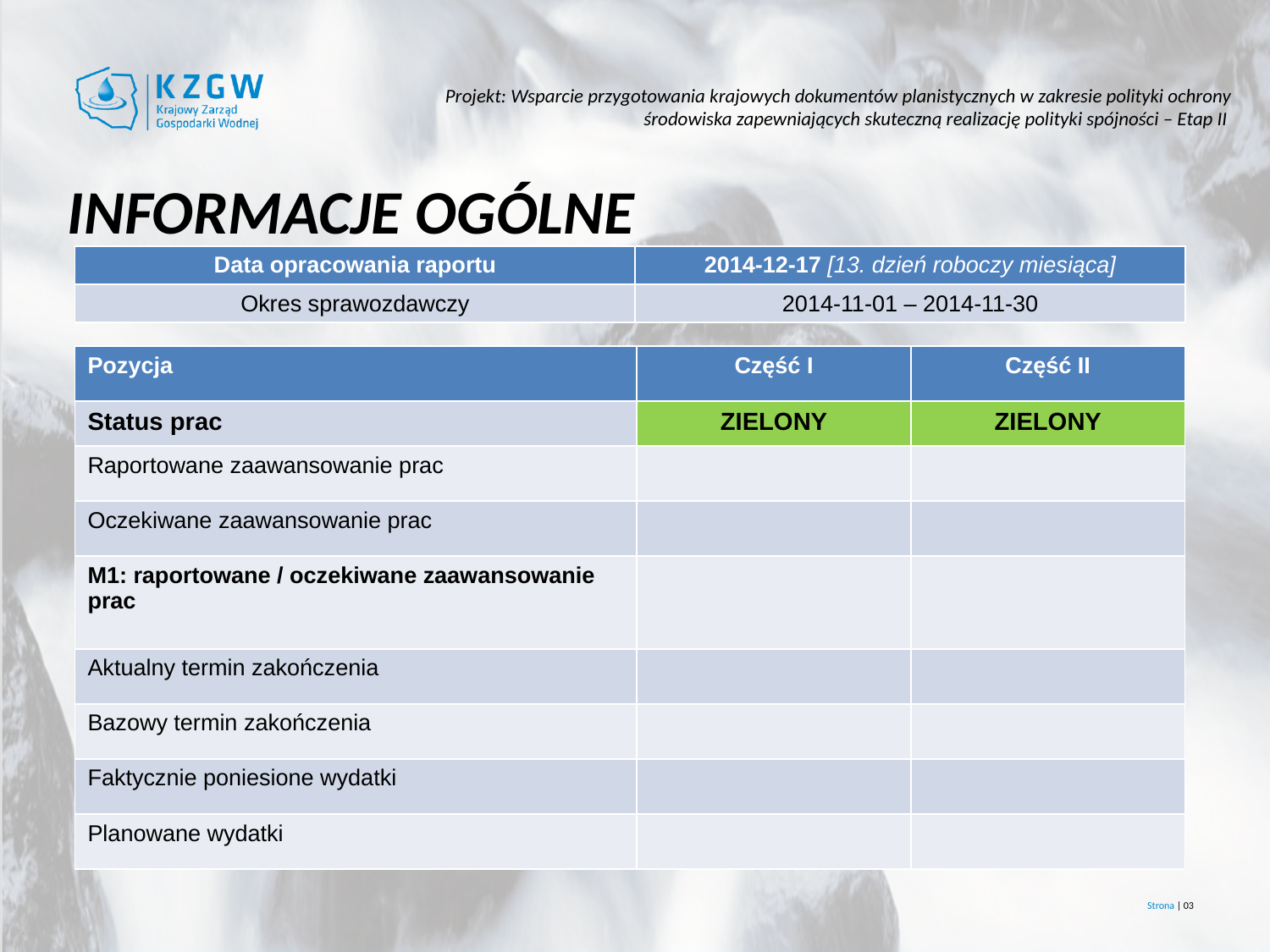

Informacje ogólne
| Data opracowania raportu | 2014-12-17 [13. dzień roboczy miesiąca] |
| --- | --- |
| Okres sprawozdawczy | 2014-11-01 – 2014-11-30 |
| Pozycja | Część I | Część II |
| --- | --- | --- |
| Status prac | ZIELONY | ZIELONY |
| Raportowane zaawansowanie prac |  |  |
| Oczekiwane zaawansowanie prac |  |  |
| M1: raportowane / oczekiwane zaawansowanie prac |  |  |
| Aktualny termin zakończenia |  |  |
| Bazowy termin zakończenia |  |  |
| Faktycznie poniesione wydatki |  |  |
| Planowane wydatki |  |  |
Strona | 03